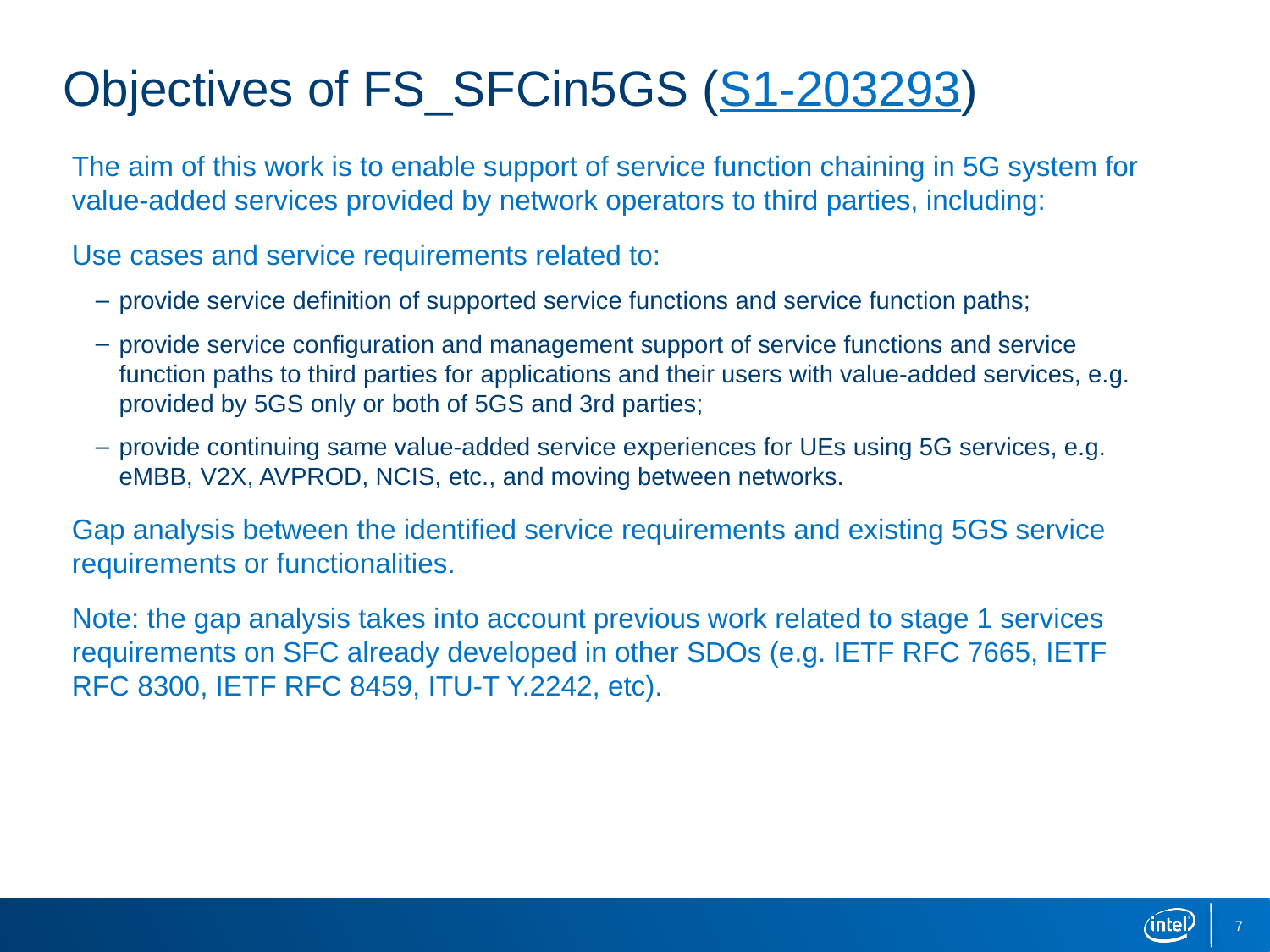

# Objectives of FS_SFCin5GS (S1-203293)
The aim of this work is to enable support of service function chaining in 5G system for value-added services provided by network operators to third parties, including:
Use cases and service requirements related to:
provide service definition of supported service functions and service function paths;
provide service configuration and management support of service functions and service function paths to third parties for applications and their users with value-added services, e.g. provided by 5GS only or both of 5GS and 3rd parties;
provide continuing same value-added service experiences for UEs using 5G services, e.g. eMBB, V2X, AVPROD, NCIS, etc., and moving between networks.
Gap analysis between the identified service requirements and existing 5GS service requirements or functionalities.
Note: the gap analysis takes into account previous work related to stage 1 services requirements on SFC already developed in other SDOs (e.g. IETF RFC 7665, IETF RFC 8300, IETF RFC 8459, ITU-T Y.2242, etc).
7